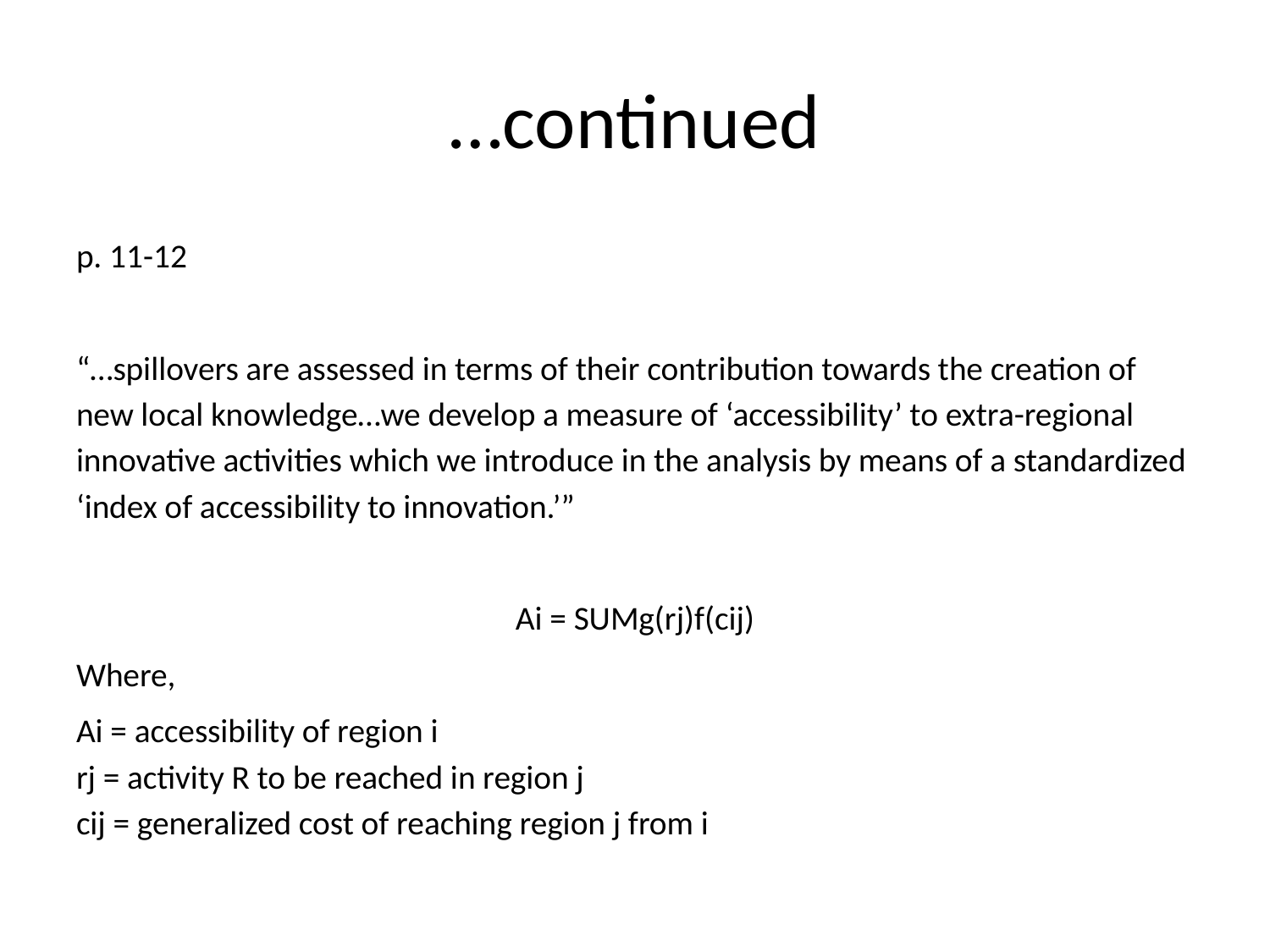

# …continued
p. 11-12

“…spillovers are assessed in terms of their contribution towards the creation of new local knowledge…we develop a measure of ‘accessibility’ to extra-regional innovative activities which we introduce in the analysis by means of a standardized ‘index of accessibility to innovation.’”

Ai = SUMg(rj)f(cij)
Where,
Ai = accessibility of region i
rj = activity R to be reached in region j
cij = generalized cost of reaching region j from i